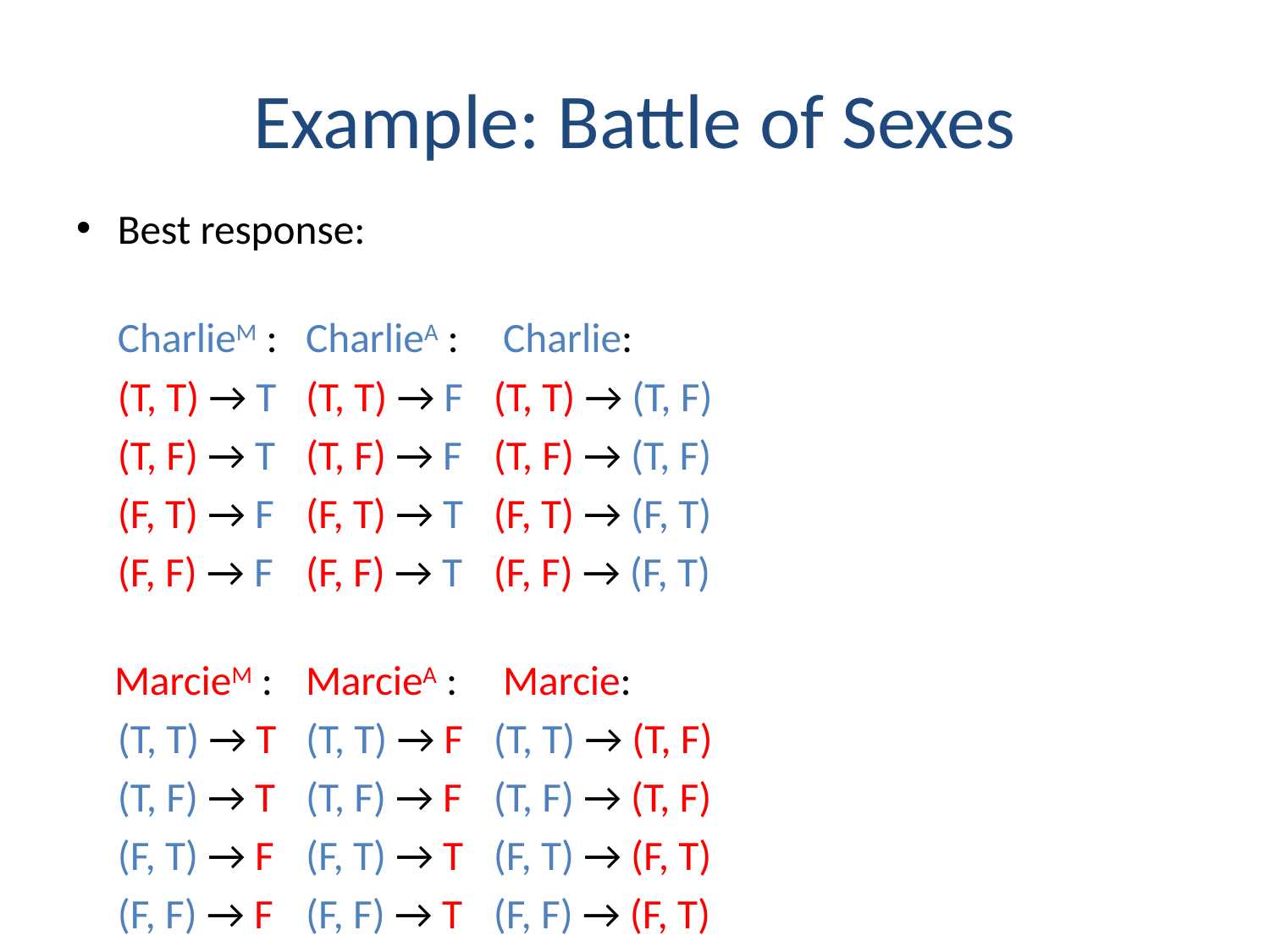

# Example: Battle of Sexes
Best response:
CharlieM : 		CharlieA :	 Charlie:
	(T, T) → T		(T, T) → F	(T, T) → (T, F)
	(T, F) → T		(T, F) → F	(T, F) → (T, F)
	(F, T) → F		(F, T) → T 	(F, T) → (F, T)
	(F, F) → F		(F, F) → T	(F, F) → (F, T)
    MarcieM : 		MarcieA :	 Marcie:
	(T, T) → T		(T, T) → F	(T, T) → (T, F)
	(T, F) → T		(T, F) → F	(T, F) → (T, F)
	(F, T) → F		(F, T) → T 	(F, T) → (F, T)
 	(F, F) → F		(F, F) → T	(F, F) → (F, T)